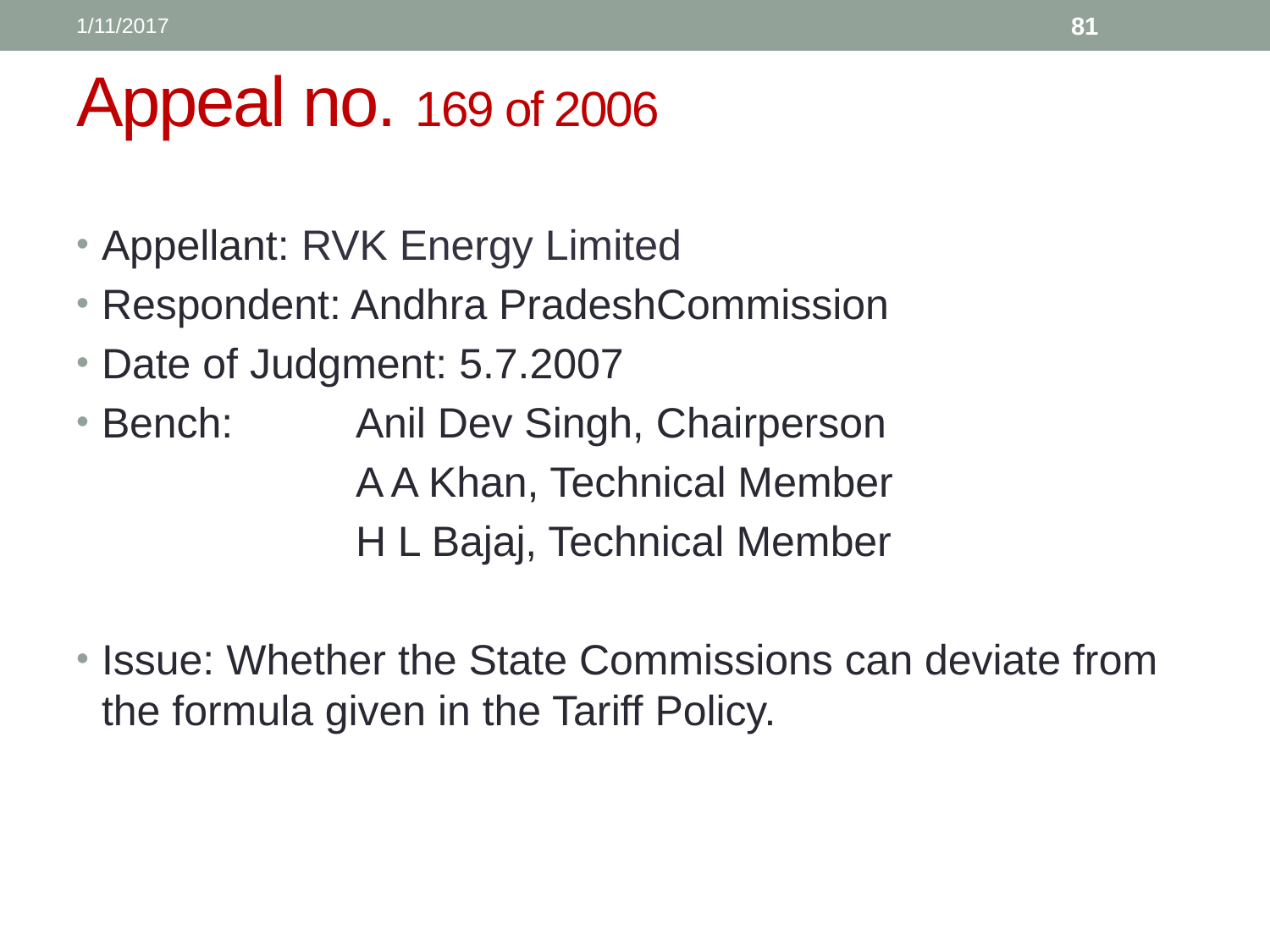

1/11/2017
81
# Appeal no. 169 of 2006
Appellant: RVK Energy Limited
Respondent: Andhra PradeshCommission
Date of Judgment: 5.7.2007
Bench: 	Anil Dev Singh, Chairperson
			A A Khan, Technical Member
			H L Bajaj, Technical Member

Issue: Whether the State Commissions can deviate from the formula given in the Tariff Policy.